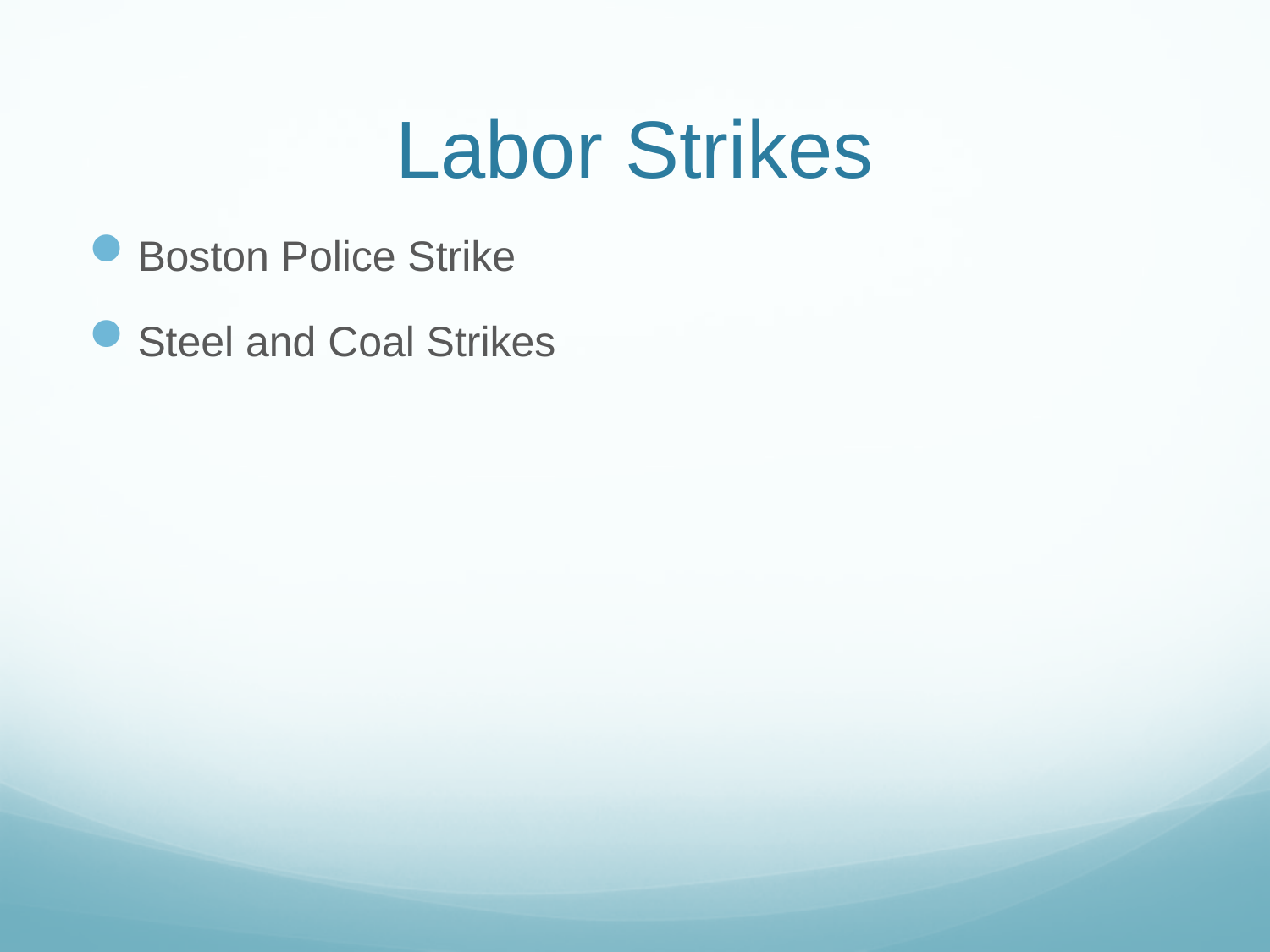

# Labor Strikes
Boston Police Strike
Steel and Coal Strikes